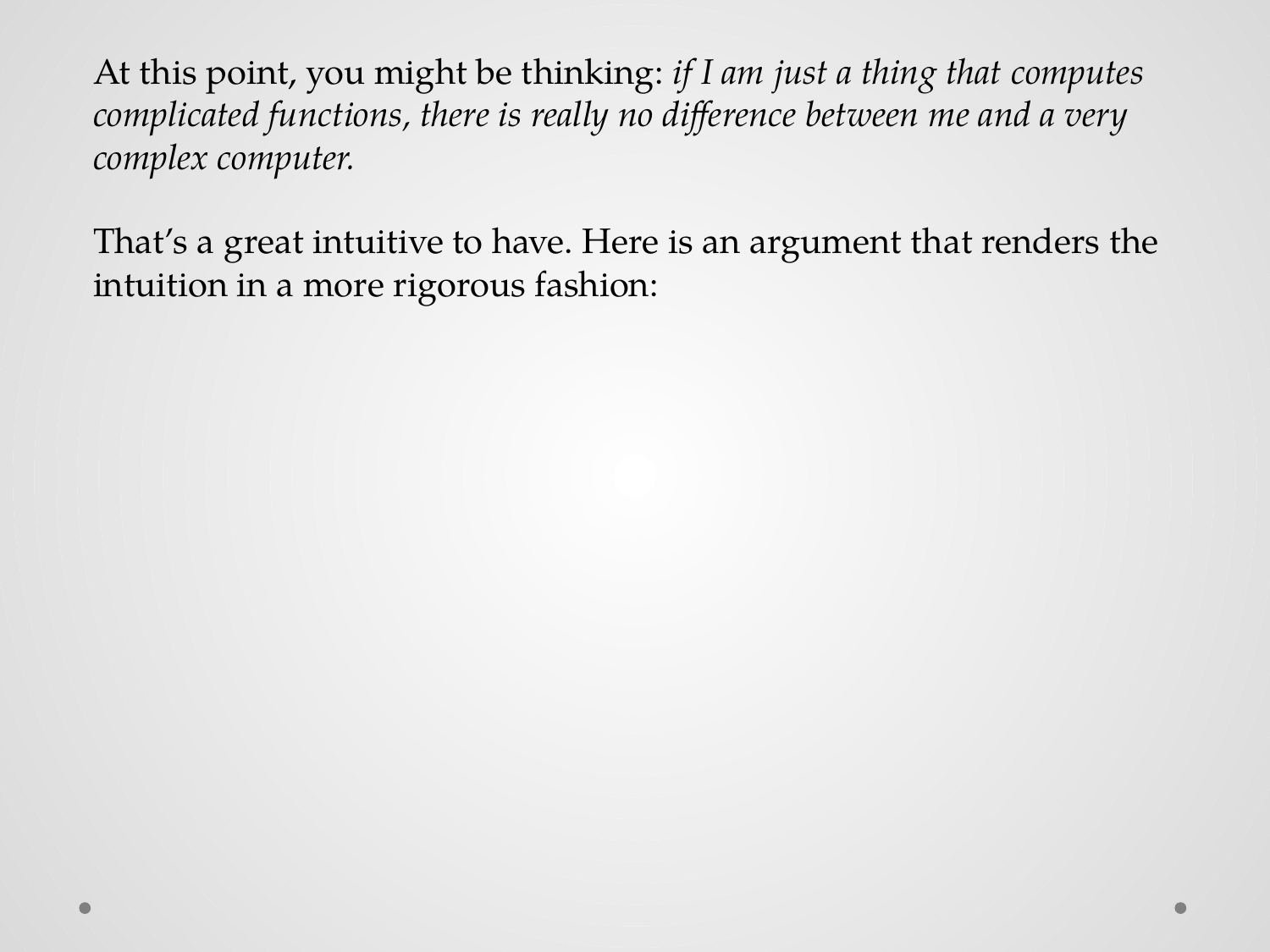

At this point, you might be thinking: if I am just a thing that computes complicated functions, there is really no difference between me and a very complex computer.

That’s a great intuitive to have. Here is an argument that renders the intuition in a more rigorous fashion: